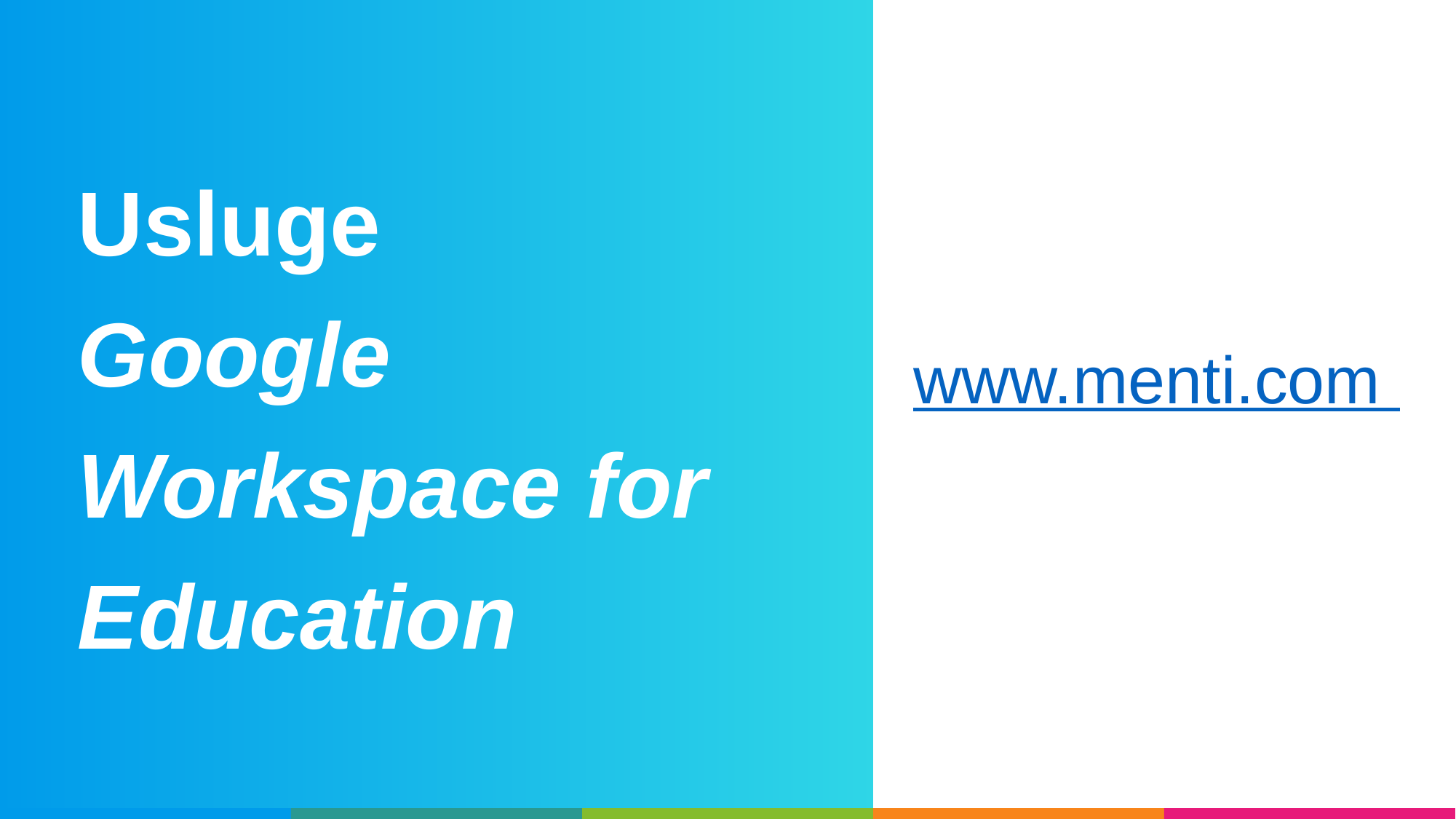

www.menti.com

# Usluge Google Workspace for Education